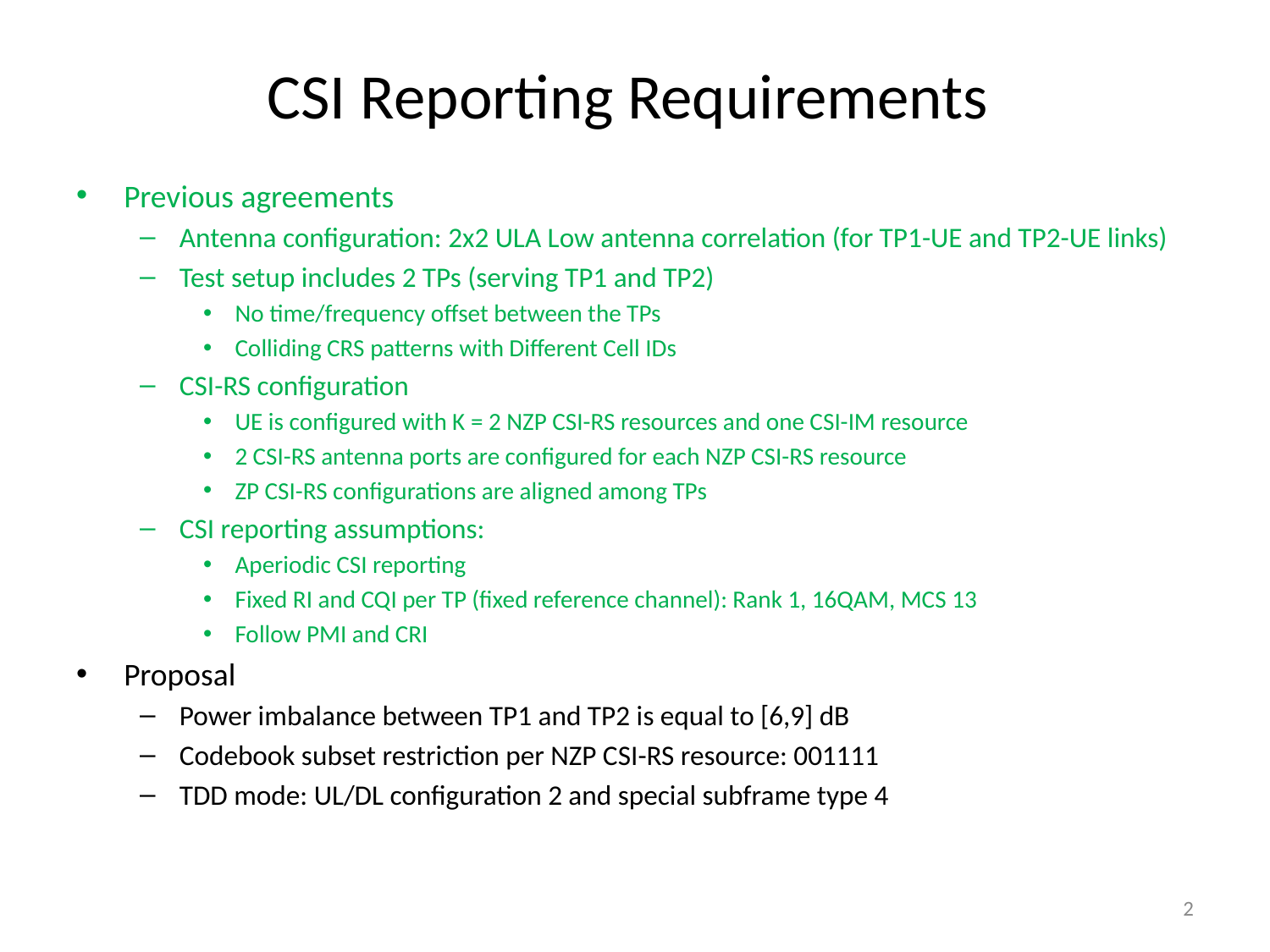

# CSI Reporting Requirements
Previous agreements
Antenna configuration: 2x2 ULA Low antenna correlation (for TP1-UE and TP2-UE links)
Test setup includes 2 TPs (serving TP1 and TP2)
No time/frequency offset between the TPs
Colliding CRS patterns with Different Cell IDs
CSI-RS configuration
UE is configured with K = 2 NZP CSI-RS resources and one CSI-IM resource
2 CSI-RS antenna ports are configured for each NZP CSI-RS resource
ZP CSI-RS configurations are aligned among TPs
CSI reporting assumptions:
Aperiodic CSI reporting
Fixed RI and CQI per TP (fixed reference channel): Rank 1, 16QAM, MCS 13
Follow PMI and CRI
Proposal
Power imbalance between TP1 and TP2 is equal to [6,9] dB
Codebook subset restriction per NZP CSI-RS resource: 001111
TDD mode: UL/DL configuration 2 and special subframe type 4

2